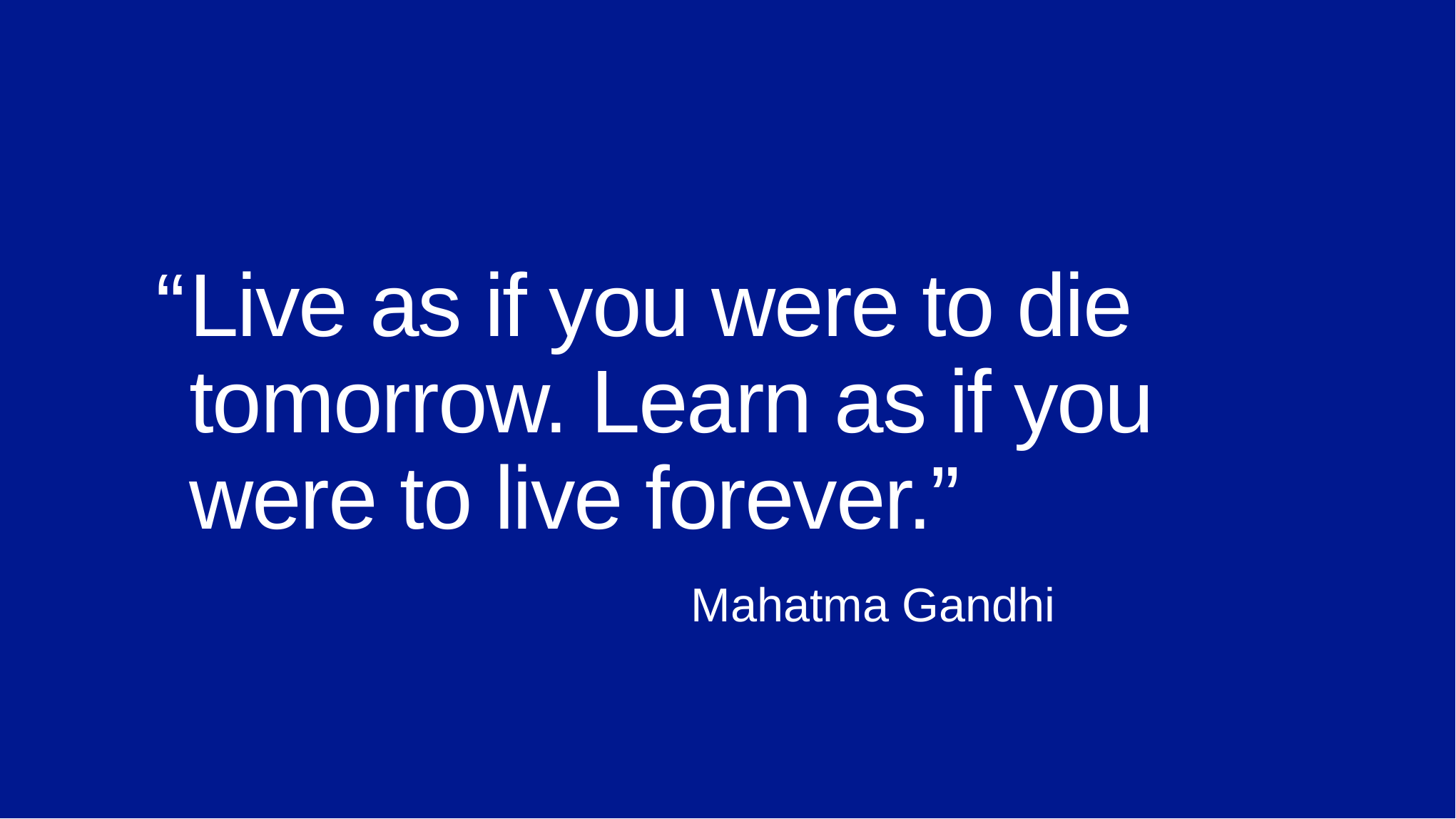

# “	Live as if you were to die tomorrow. Learn as if you were to live forever.”
Mahatma Gandhi